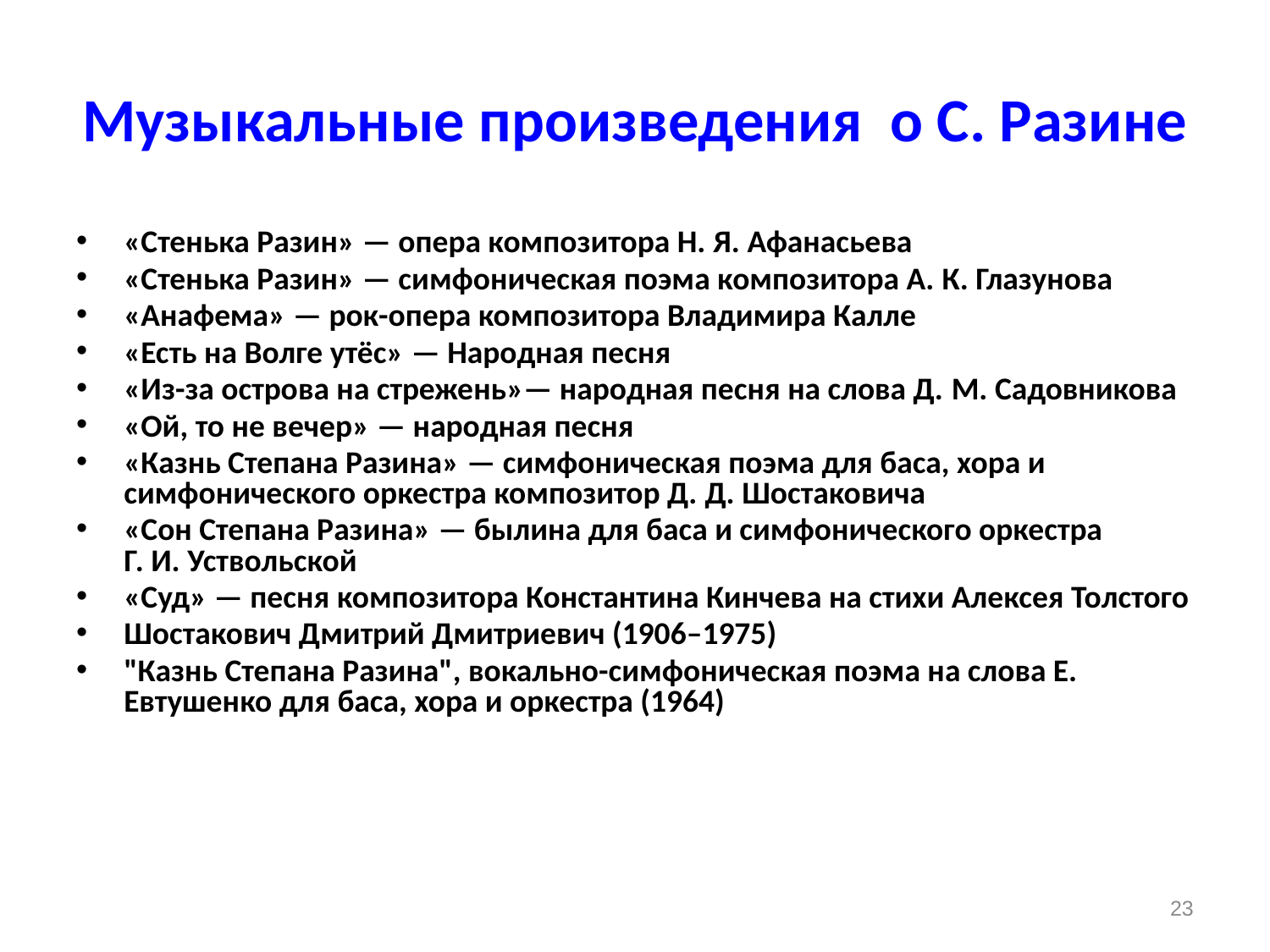

# Музыкальные произведения  о С. Разине
«Стенька Разин» — опера композитора Н. Я. Афанасьева
«Стенька Разин» — симфоническая поэма композитора А. К. Глазунова
«Анафема» — рок-опера композитора Владимира Калле
«Есть на Волге утёс» — Народная песня
«Из-за острова на стрежень»— народная песня на слова Д. М. Садовникова
«Ой, то не вечер» — народная песня
«Казнь Степана Разина» — симфоническая поэма для баса, хора и симфонического оркестра композитор Д. Д. Шостаковича
«Сон Степана Разина» — былина для баса и симфонического оркестра Г. И. Уствольской
«Суд» — песня композитора Константина Кинчева на стихи Алексея Толстого
Шостакович Дмитрий Дмитриевич (1906–1975)
"Казнь Степана Разина", вокально-симфоническая поэма на слова Е. Евтушенко для баса, хора и оркестра (1964)

23